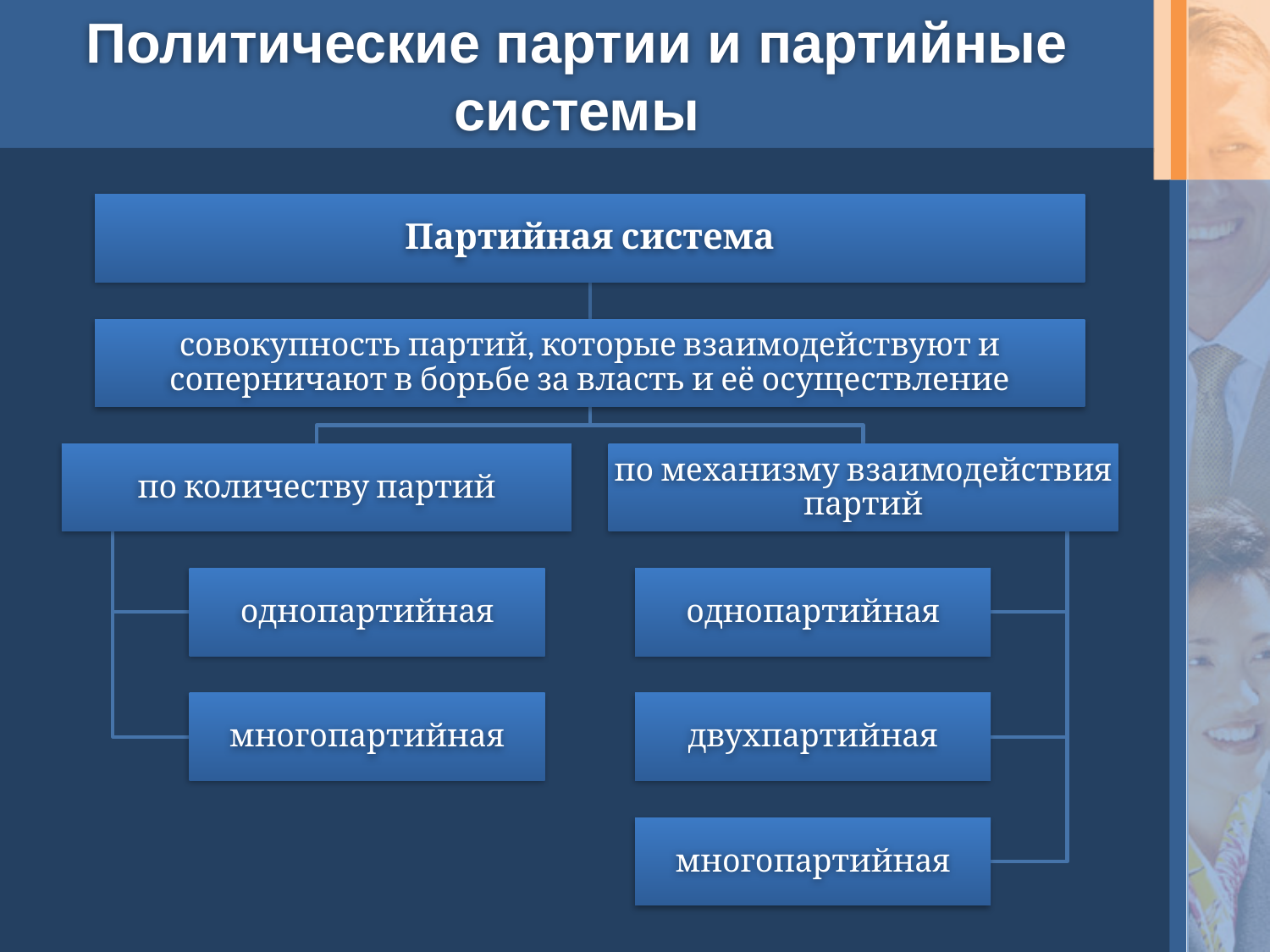

# Политические партии и партийные системы

Партийная система

совокупность партий, которые взаимодействуют и соперничают в борьбе за власть и её осуществление

по количеству партий

по механизму взаимодействия партий

однопартийная

однопартийная

многопартийная

двухпартийная

многопартийная